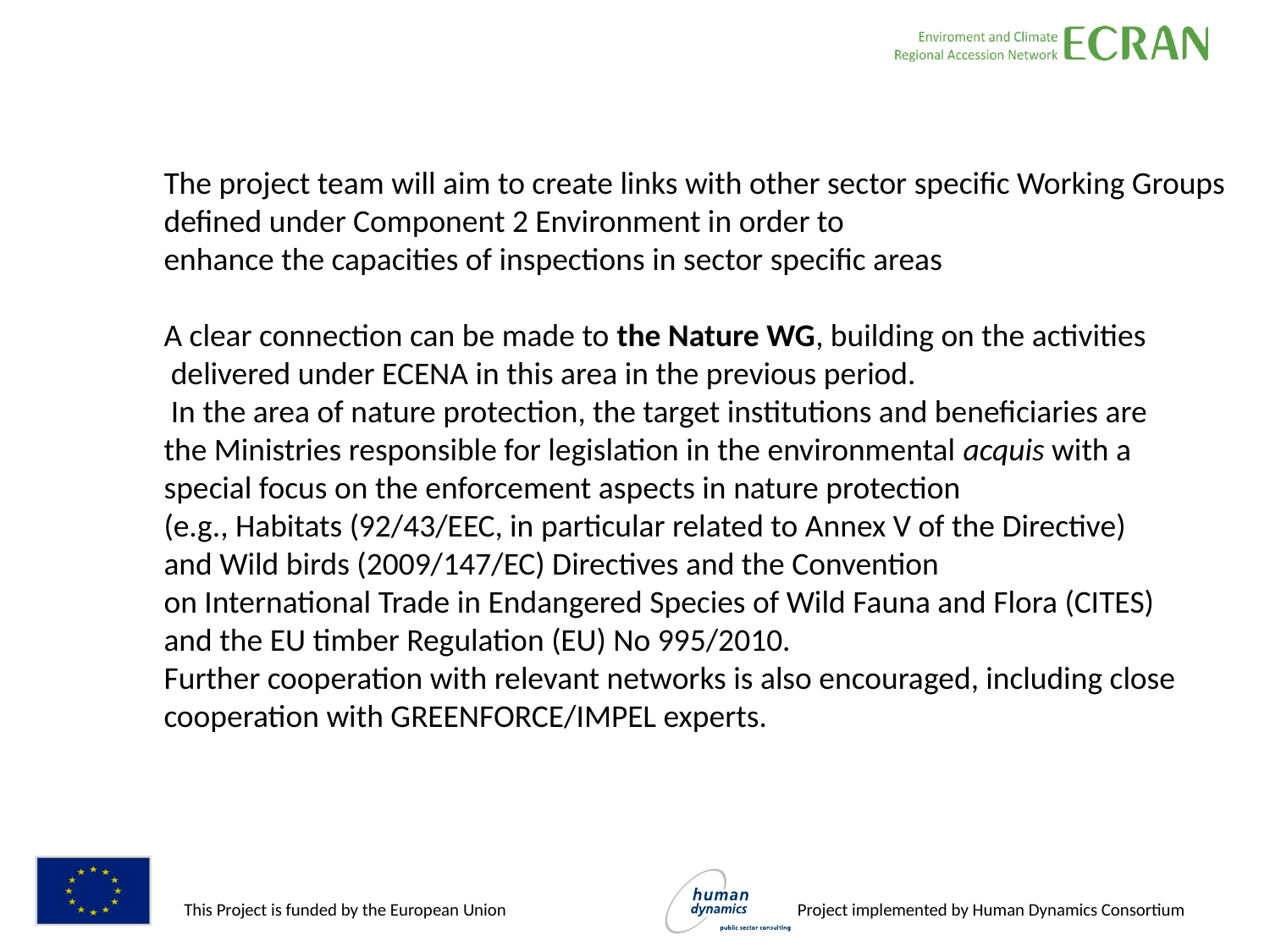

The project team will aim to create links with other sector specific Working Groups
defined under Component 2 Environment in order to
enhance the capacities of inspections in sector specific areas

A clear connection can be made to the Nature WG, building on the activities
 delivered under ECENA in this area in the previous period.
 In the area of nature protection, the target institutions and beneficiaries are
the Ministries responsible for legislation in the environmental acquis with a
special focus on the enforcement aspects in nature protection
(e.g., Habitats (92/43/EEC, in particular related to Annex V of the Directive)
and Wild birds (2009/147/EC) Directives and the Convention
on International Trade in Endangered Species of Wild Fauna and Flora (CITES)
and the EU timber Regulation (EU) No 995/2010.
Further cooperation with relevant networks is also encouraged, including close
cooperation with GREENFORCE/IMPEL experts.
#